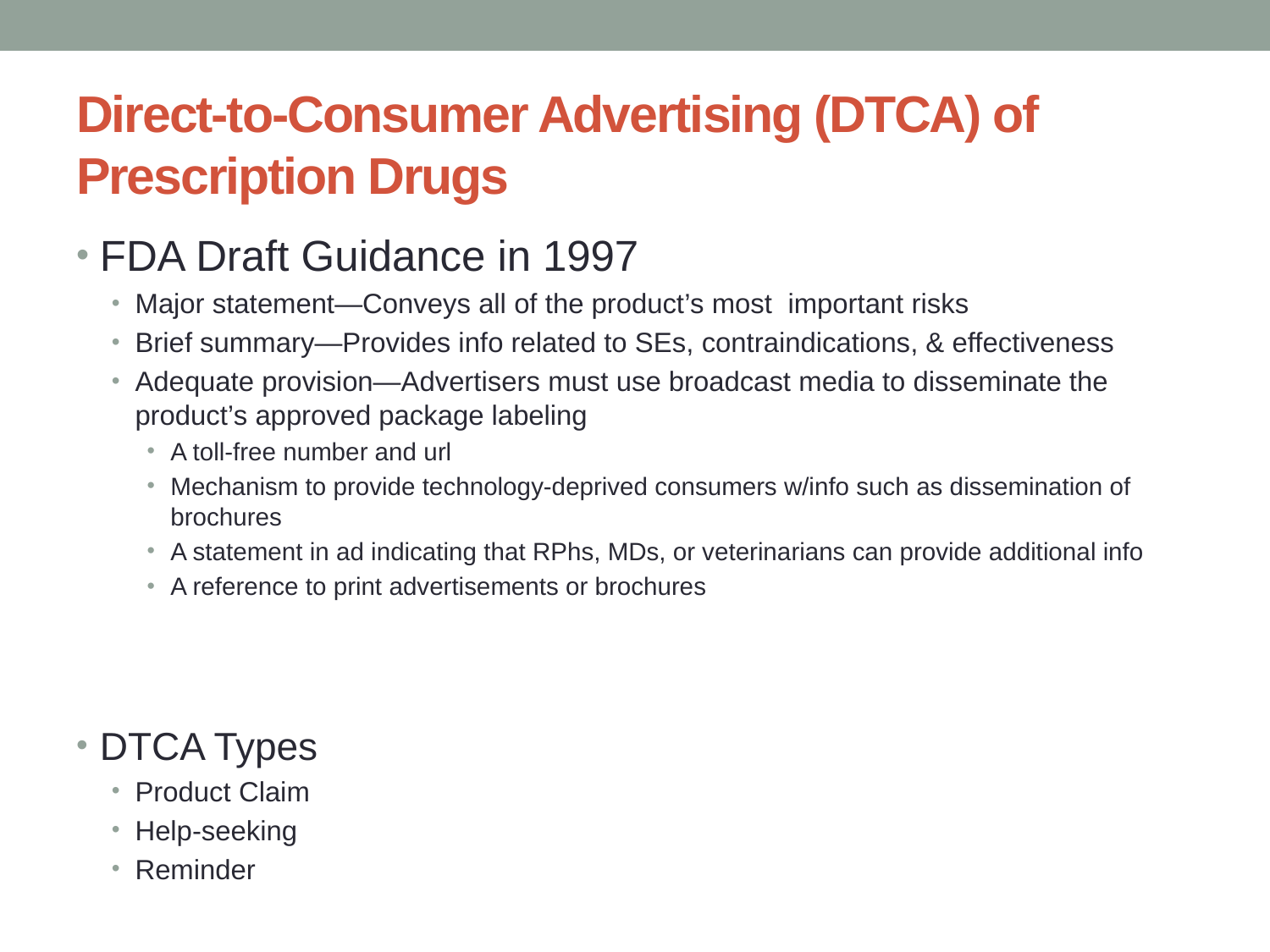

# Direct-to-Consumer Advertising (DTCA) of Prescription Drugs
FDA Draft Guidance in 1997
Major statement—Conveys all of the product’s most  important risks
Brief summary—Provides info related to SEs, contraindications, & effectiveness
Adequate provision—Advertisers must use broadcast media to disseminate the product’s approved package labeling
A toll-free number and url
Mechanism to provide technology-deprived consumers w/info such as dissemination of brochures
A statement in ad indicating that RPhs, MDs, or veterinarians can provide additional info
A reference to print advertisements or brochures

DTCA Types
Product Claim
Help-seeking
Reminder